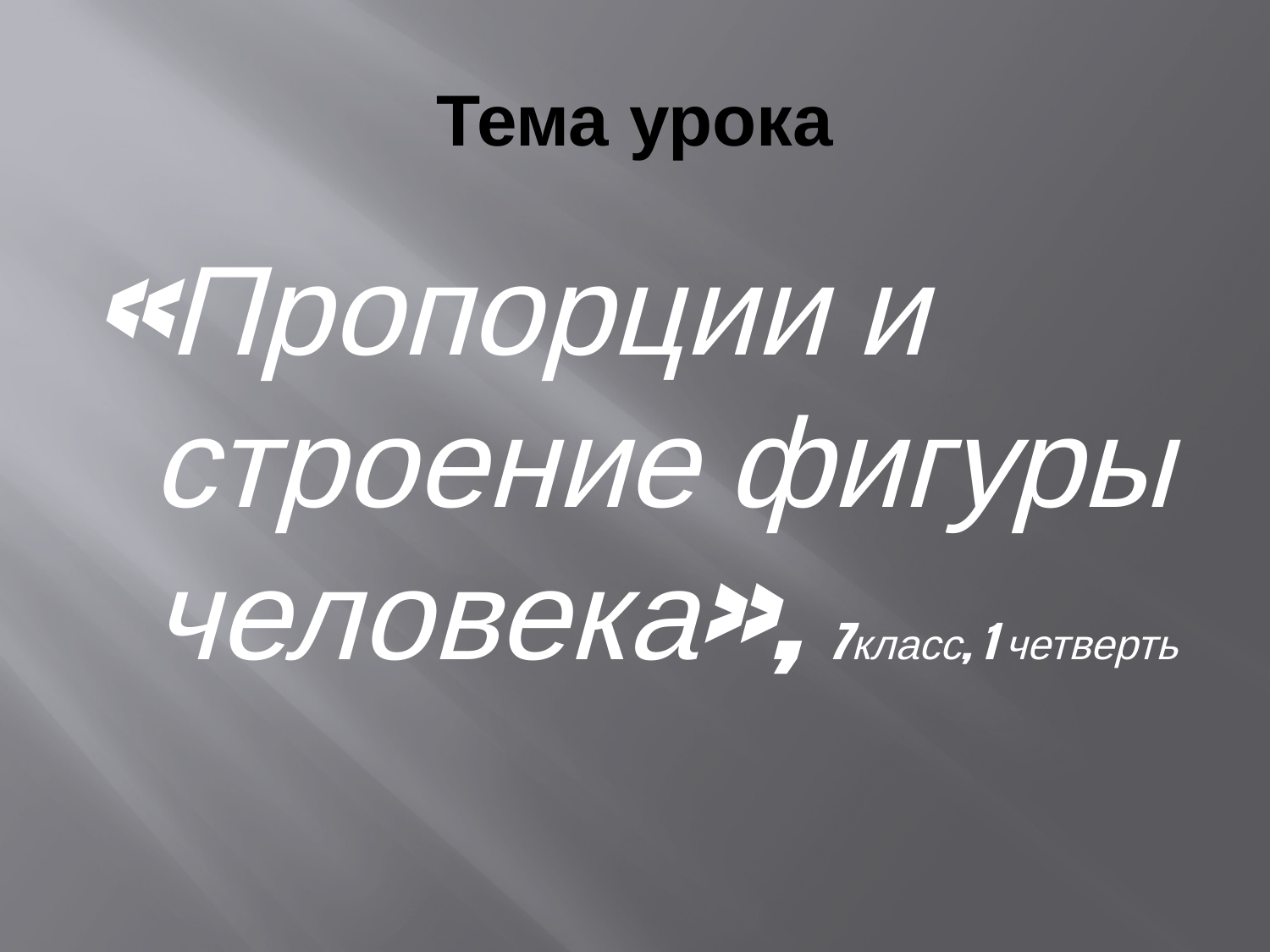

# Тема урока
«Пропорции и строение фигуры человека», 7класс, 1 четверть